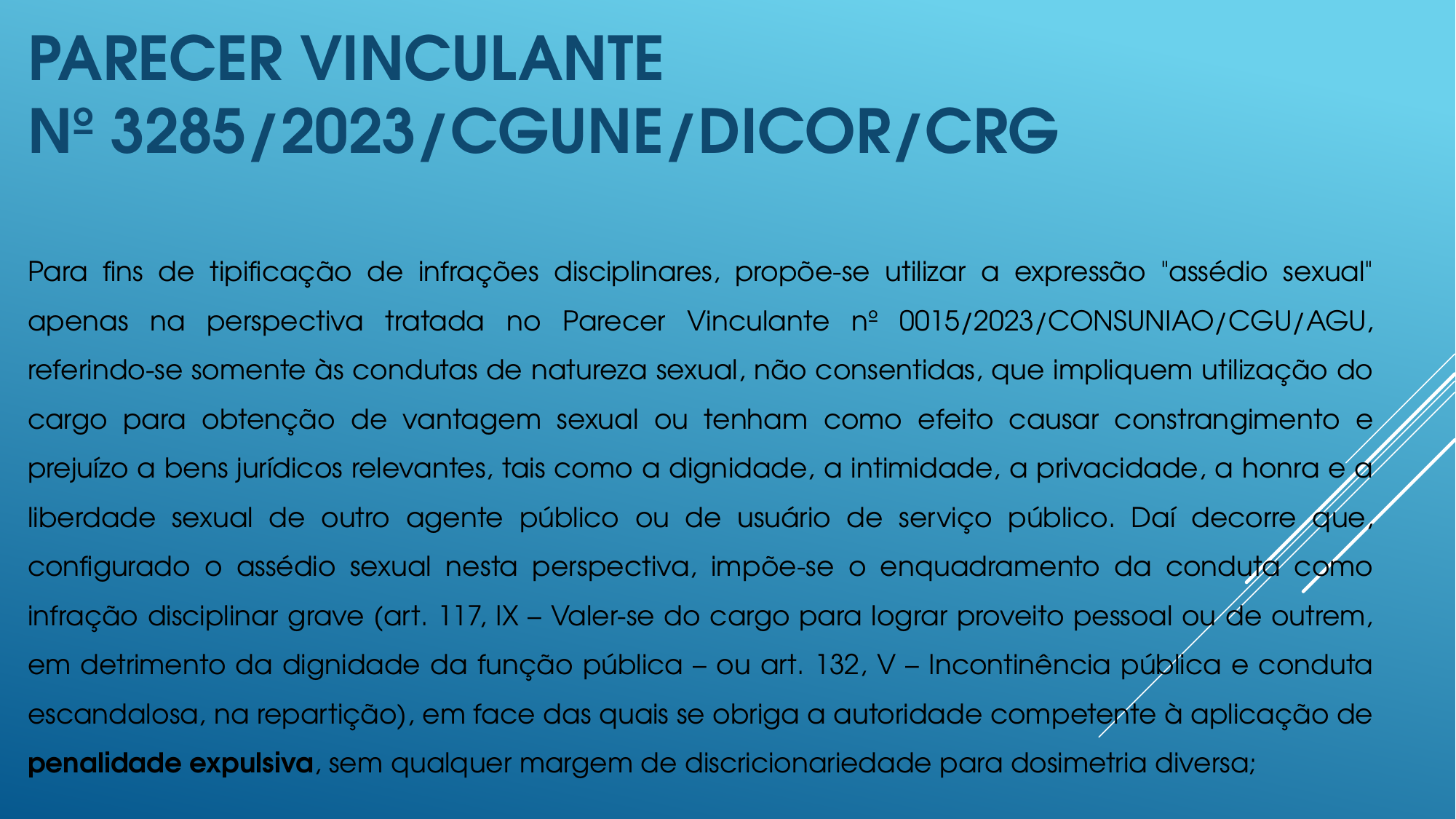

Parecer vinculante
Nº 3285/2023/CGUNE/DICOR/CRG

Para fins de tipificação de infrações disciplinares, propõe-se utilizar a expressão "assédio sexual" apenas na perspectiva tratada no Parecer Vinculante nº 0015/2023/CONSUNIAO/CGU/AGU, referindo-se somente às condutas de natureza sexual, não consentidas, que impliquem utilização do cargo para obtenção de vantagem sexual ou tenham como efeito causar constrangimento e prejuízo a bens jurídicos relevantes, tais como a dignidade, a intimidade, a privacidade, a honra e a liberdade sexual de outro agente público ou de usuário de serviço público. Daí decorre que, configurado o assédio sexual nesta perspectiva, impõe-se o enquadramento da conduta como infração disciplinar grave (art. 117, IX – Valer-se do cargo para lograr proveito pessoal ou de outrem, em detrimento da dignidade da função pública – ou art. 132, V – Incontinência pública e conduta escandalosa, na repartição), em face das quais se obriga a autoridade competente à aplicação de penalidade expulsiva, sem qualquer margem de discricionariedade para dosimetria diversa;